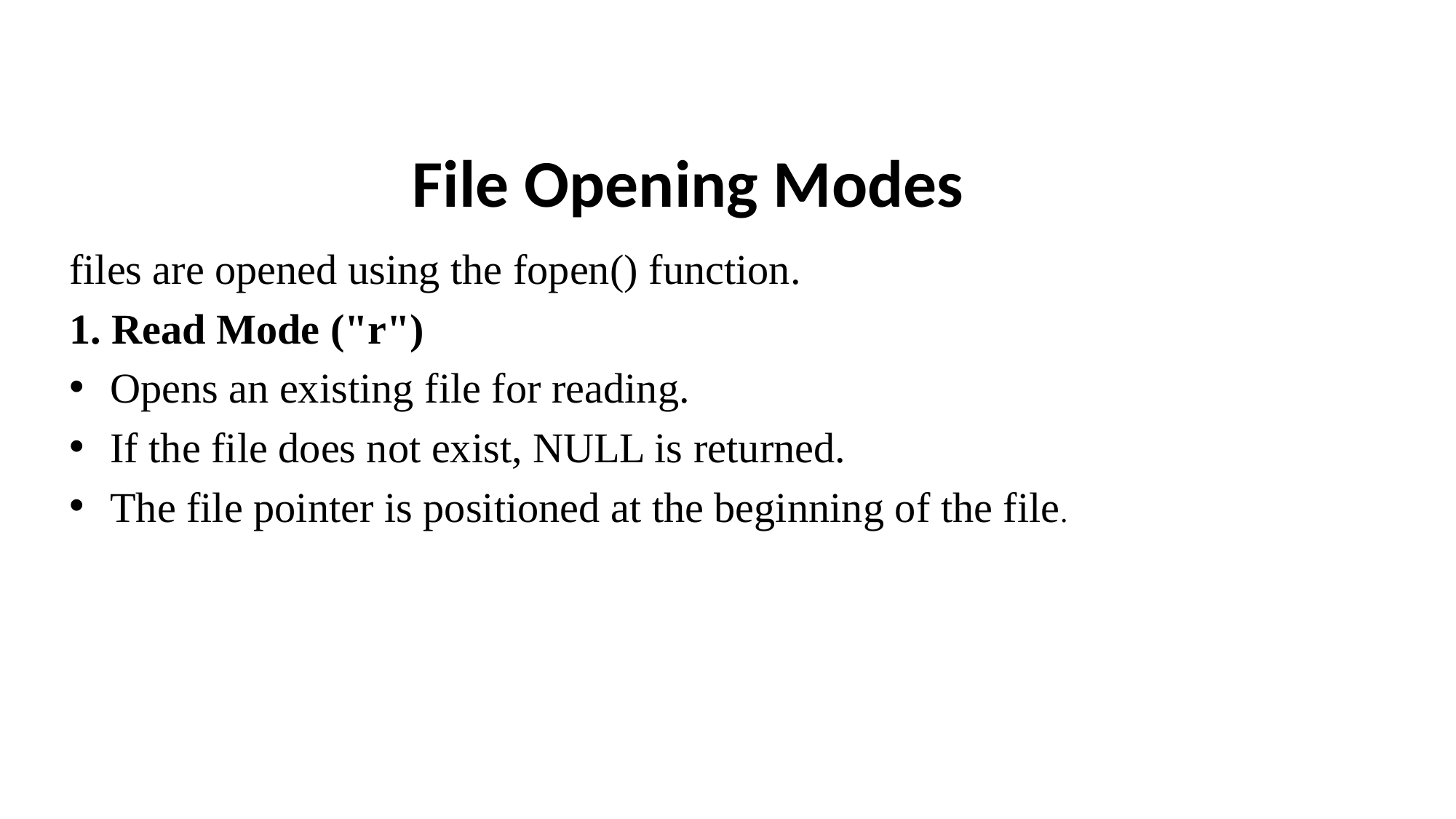

# File Opening Modes
files are opened using the fopen() function.
1. Read Mode ("r")
Opens an existing file for reading.
If the file does not exist, NULL is returned.
The file pointer is positioned at the beginning of the file.